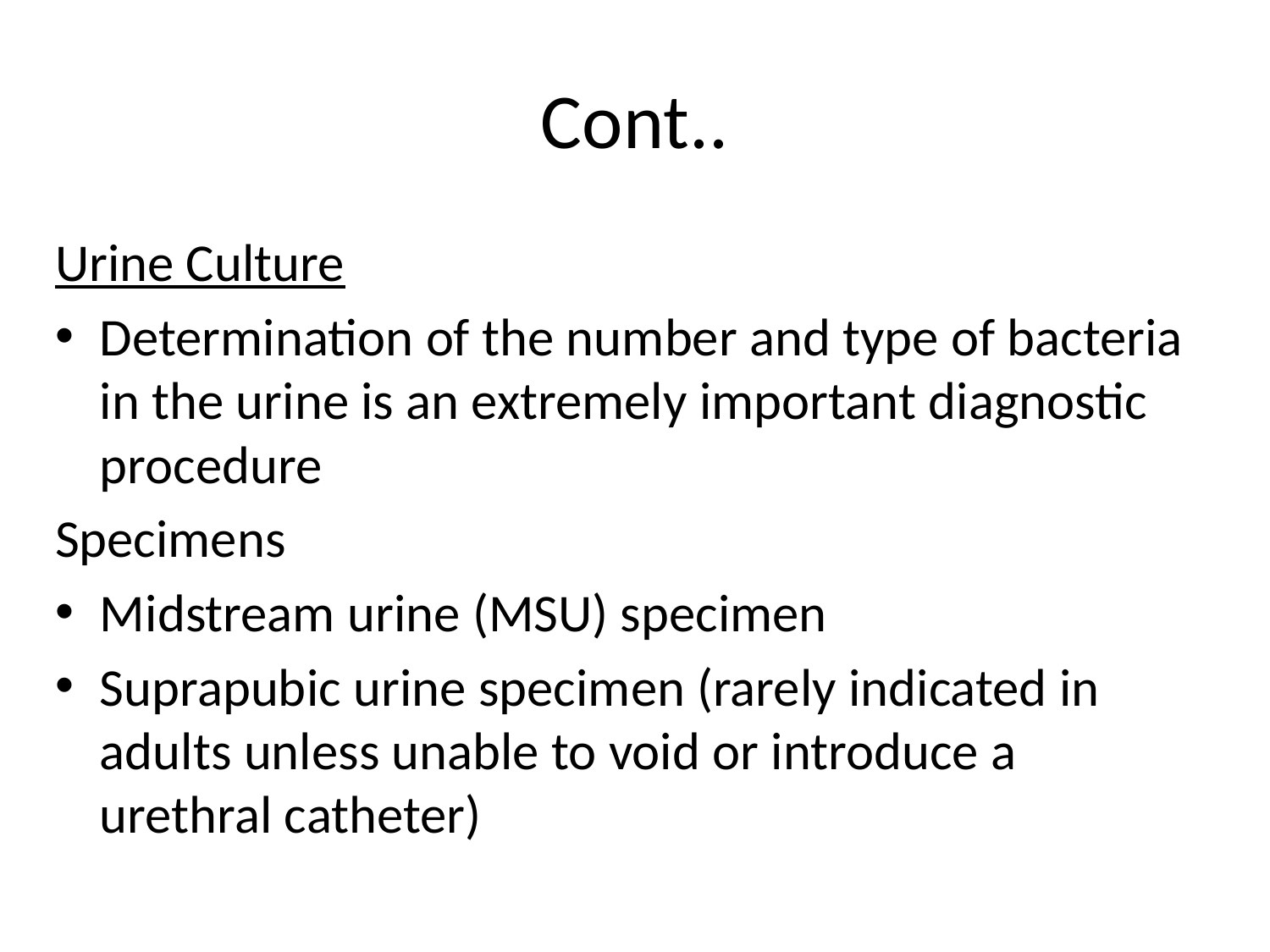

# Cont..
Urine Culture
Determination of the number and type of bacteria in the urine is an extremely important diagnostic procedure
Specimens
Midstream urine (MSU) specimen
Suprapubic urine specimen (rarely indicated in adults unless unable to void or introduce a urethral catheter)